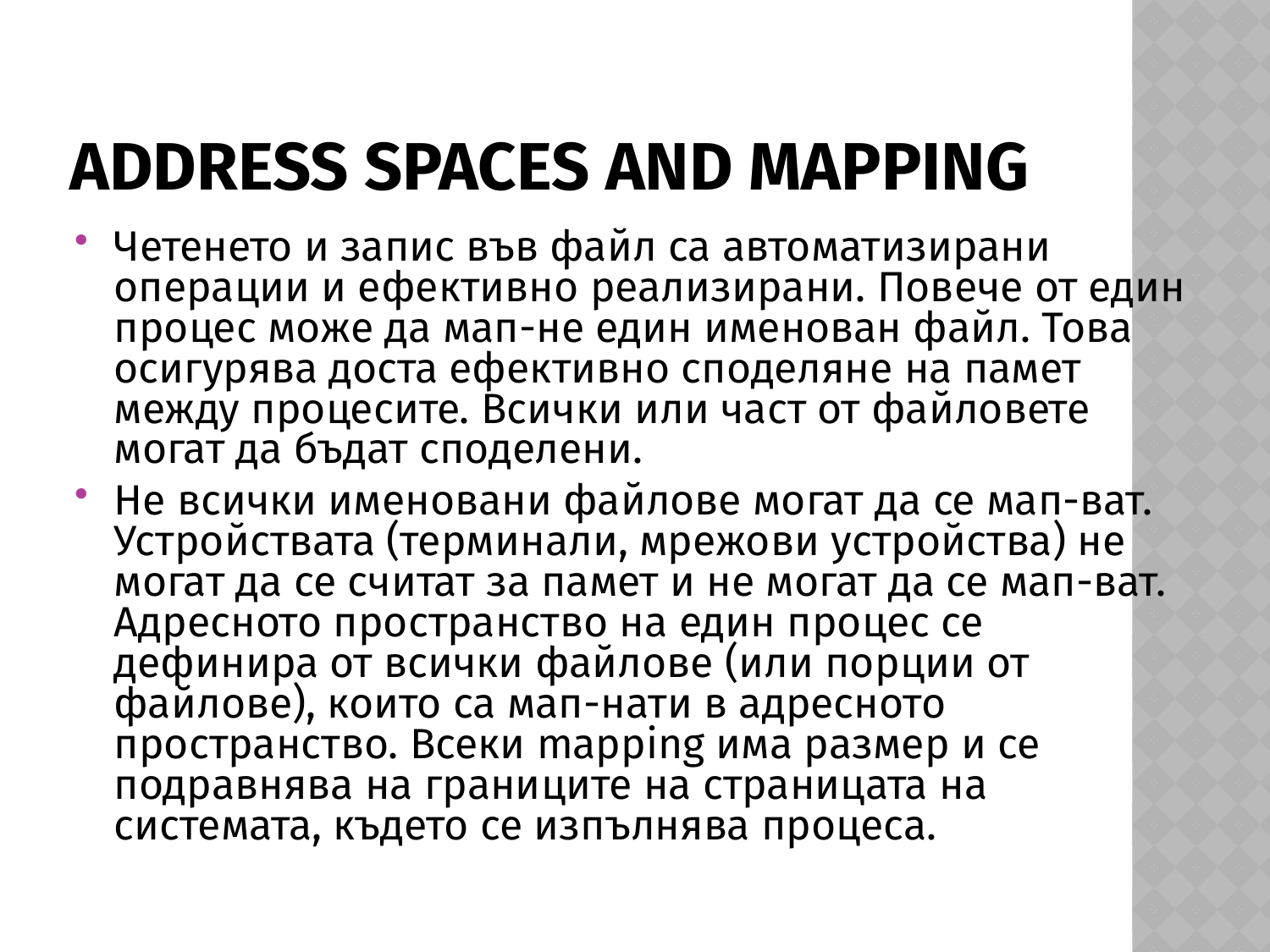

# Address Spaces and Mapping
Четенето и запис във файл са автоматизирани операции и ефективно реализирани. Повече от един процес може да мап-не един именован файл. Това осигурява доста ефективно споделяне на памет между процесите. Всички или част от файловете могат да бъдат споделени.
Не всички именовани файлове могат да се мап-ват. Устройствата (терминали, мрежови устройства) не могат да се считат за памет и не могат да се мап-ват. Адресното пространство на един процес се дефинира от всички файлове (или порции от файлове), които са мап-нати в адресното пространство. Всеки mapping има размер и се подравнява на границите на страницата на системата, където се изпълнява процеса.